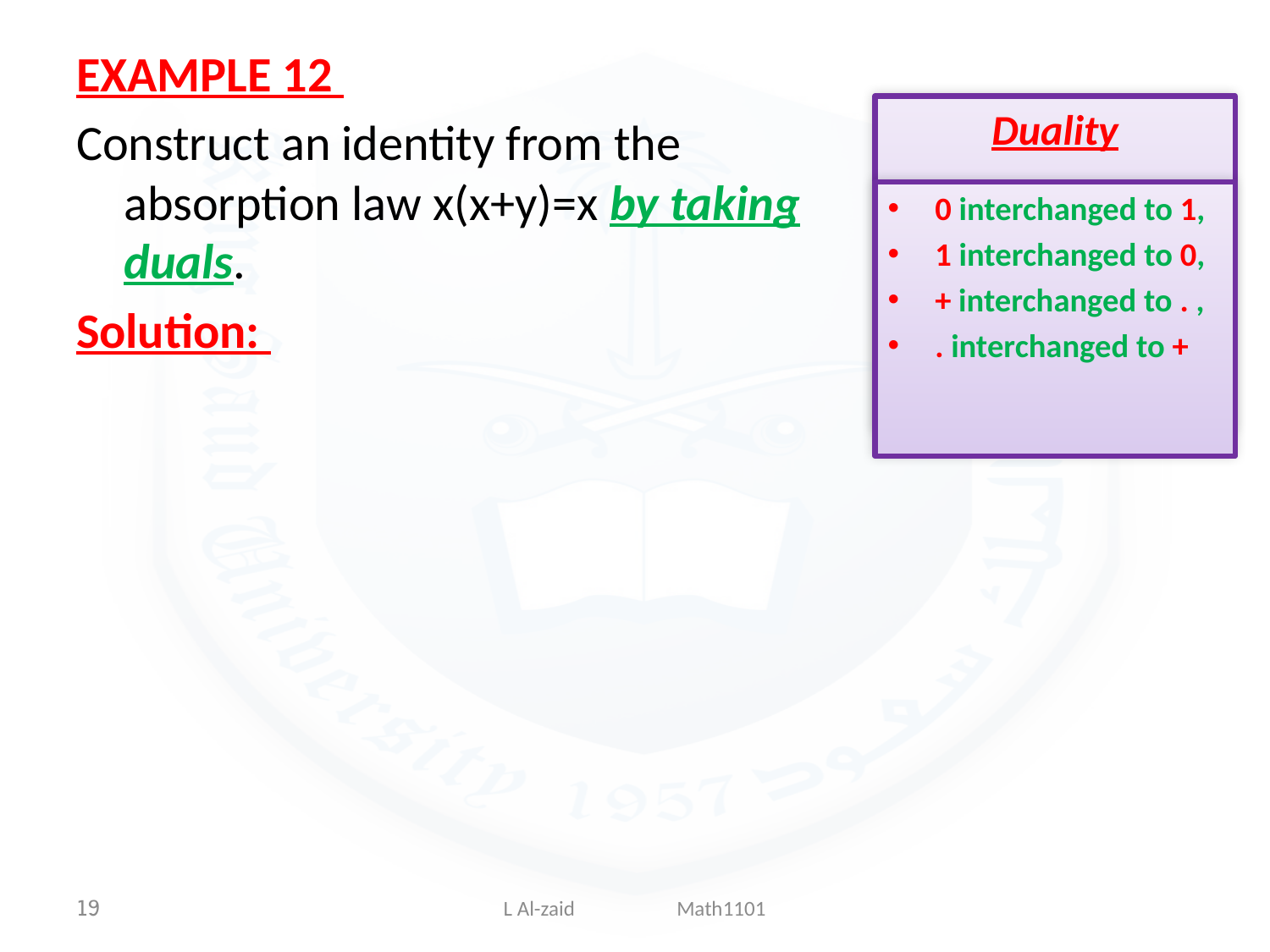

EXAMPLE 12
Construct an identity from the absorption law x(x+y)=x by taking duals.
Solution:

Duality
0 interchanged to 1,
1 interchanged to 0,
+ interchanged to . ,
. interchanged to +

19
L Al-zaid                     Math1101